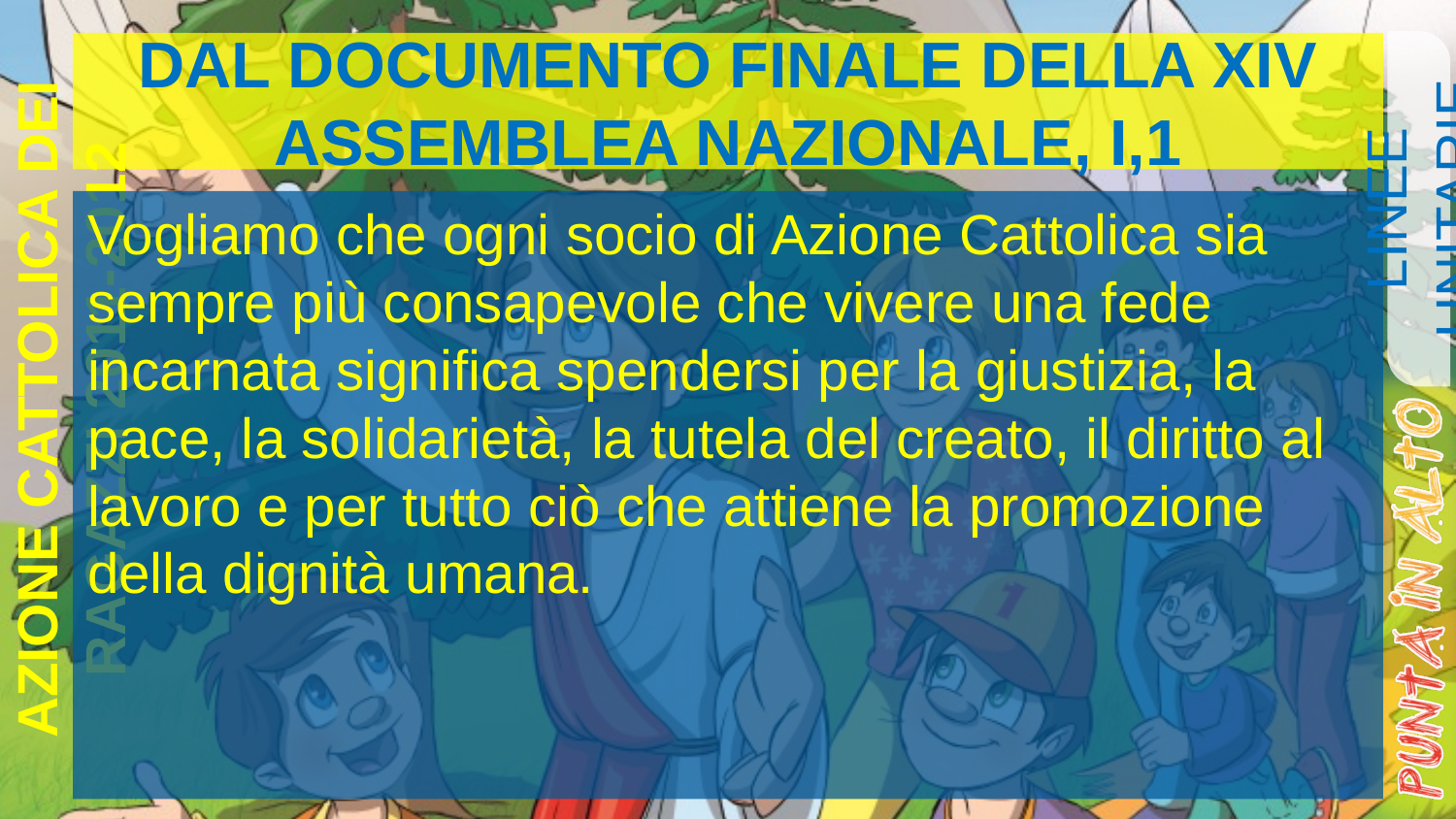

# DAL DOCUMENTO FINALE DELLA XIV ASSEMBLEA NAZIONALE, I,1
LINEE UNITARIE
Vogliamo che ogni socio di Azione Cattolica sia sempre più consapevole che vivere una fede incarnata significa spendersi per la giustizia, la pace, la solidarietà, la tutela del creato, il diritto al lavoro e per tutto ciò che attiene la promozione della dignità umana.